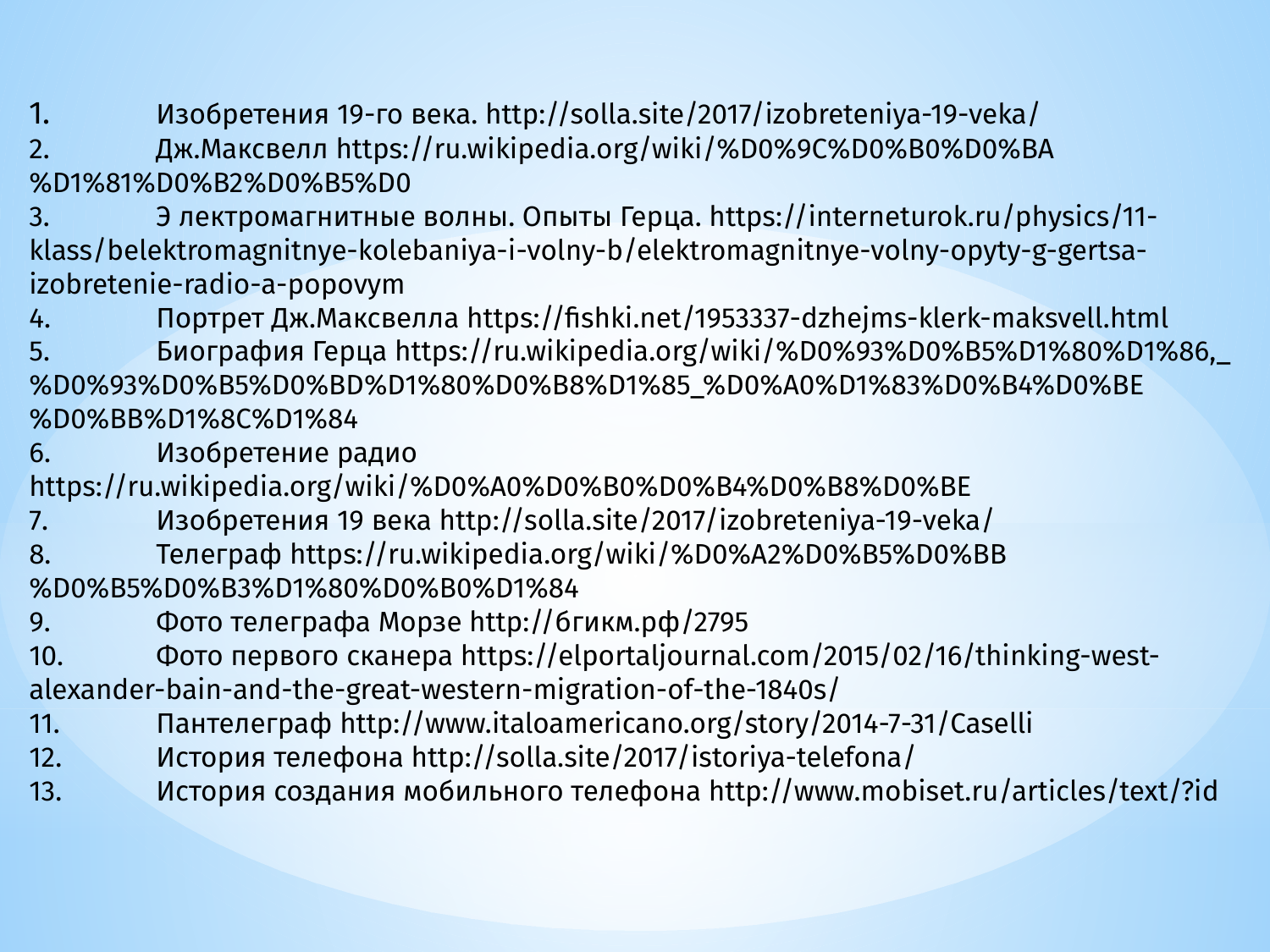

1.	Изобретения 19-го века. http://solla.site/2017/izobreteniya-19-veka/
2.	Дж.Максвелл https://ru.wikipedia.org/wiki/%D0%9C%D0%B0%D0%BA%D1%81%D0%B2%D0%B5%D0
3.	Э лектромагнитные волны. Опыты Герца. https://interneturok.ru/physics/11-klass/belektromagnitnye-kolebaniya-i-volny-b/elektromagnitnye-volny-opyty-g-gertsa-izobretenie-radio-a-popovym
4.	Портрет Дж.Максвелла https://fishki.net/1953337-dzhejms-klerk-maksvell.html
5.	Биография Герца https://ru.wikipedia.org/wiki/%D0%93%D0%B5%D1%80%D1%86,_%D0%93%D0%B5%D0%BD%D1%80%D0%B8%D1%85_%D0%A0%D1%83%D0%B4%D0%BE%D0%BB%D1%8C%D1%84
6.	Изобретение радио https://ru.wikipedia.org/wiki/%D0%A0%D0%B0%D0%B4%D0%B8%D0%BE
7.	Изобретения 19 века http://solla.site/2017/izobreteniya-19-veka/
8.	Телеграф https://ru.wikipedia.org/wiki/%D0%A2%D0%B5%D0%BB%D0%B5%D0%B3%D1%80%D0%B0%D1%84
9.	Фото телеграфа Морзе http://бгикм.рф/2795
10.	Фото первого сканера https://elportaljournal.com/2015/02/16/thinking-west-alexander-bain-and-the-great-western-migration-of-the-1840s/
11.	Пантелеграф http://www.italoamericano.org/story/2014-7-31/Caselli
12.	История телефона http://solla.site/2017/istoriya-telefona/
13.	История создания мобильного телефона http://www.mobiset.ru/articles/text/?id

#